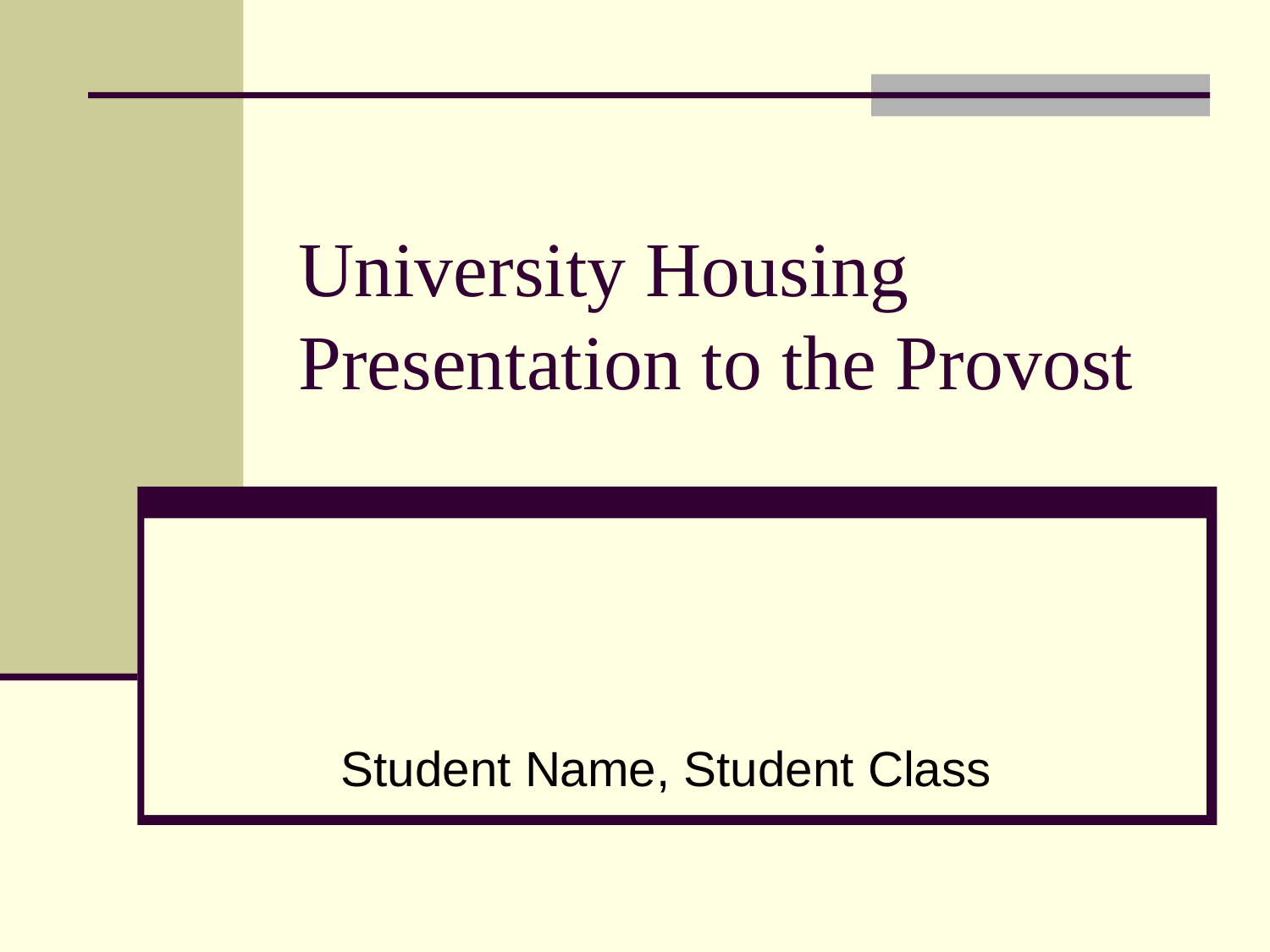

# University Housing Presentation to the Provost
Student Name, Student Class